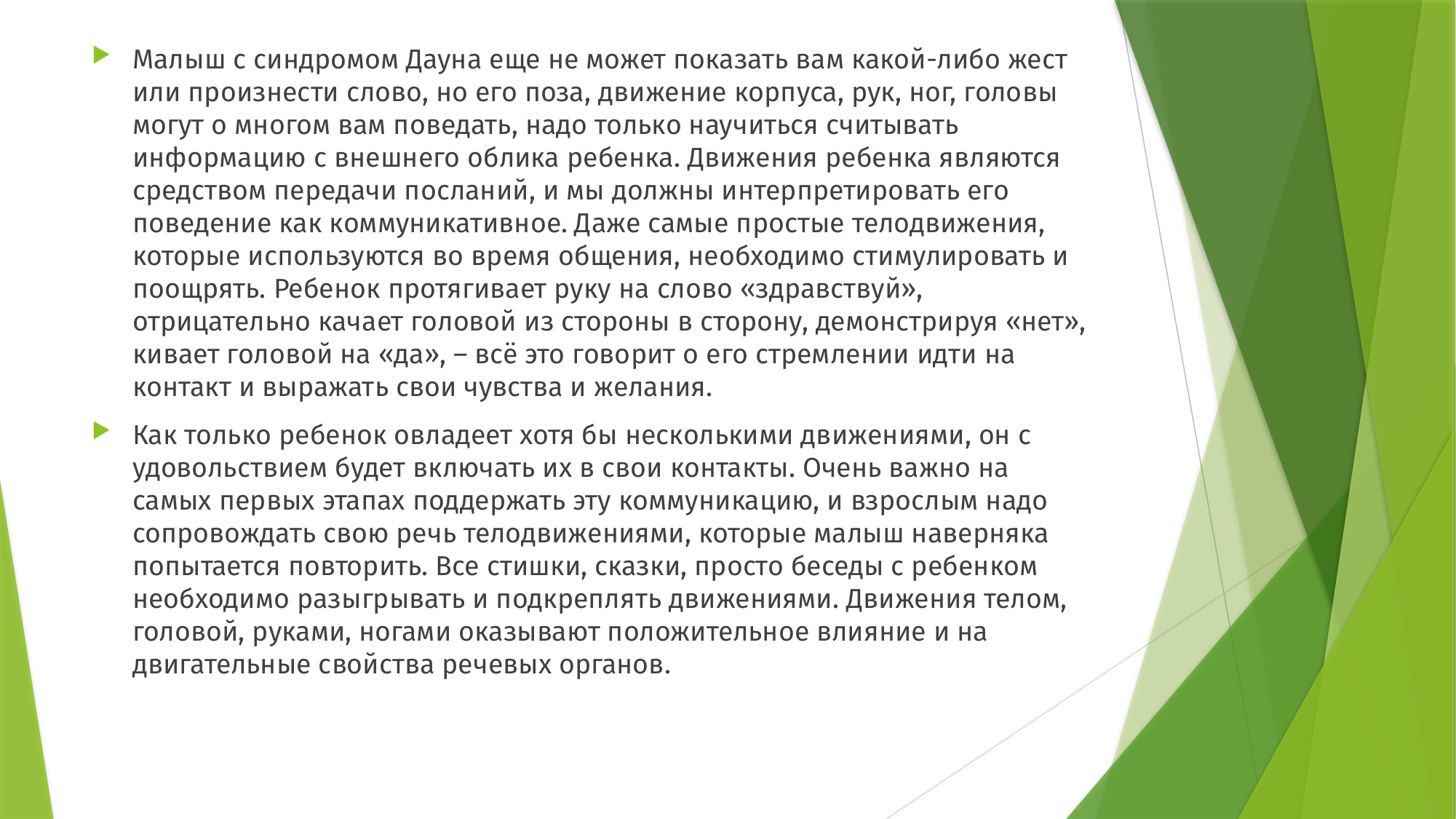

Малыш с синдромом Дауна еще не может показать вам какой-либо жест или произнести слово, но его поза, движение корпуса, рук, ног, головы могут о многом вам поведать, надо только научиться считывать информацию с внешнего облика ребенка. Движения ребенка являются средством передачи посланий, и мы должны интерпретировать его поведение как коммуникативное. Даже самые простые телодвижения, которые используются во время общения, необходимо стимулировать и поощрять. Ребенок протягивает руку на слово «здравствуй», отрицательно качает головой из стороны в сторону, демонстрируя «нет», кивает головой на «да», – всё это говорит о его стремлении идти на контакт и выражать свои чувства и желания.
Как только ребенок овладеет хотя бы несколькими движениями, он с удовольствием будет включать их в свои контакты. Очень важно на самых первых этапах поддержать эту коммуникацию, и взрослым надо сопровождать свою речь телодвижениями, которые малыш наверняка попытается повторить. Все стишки, сказки, просто беседы с ребенком необходимо разыгрывать и подкреплять движениями. Движения телом, головой, руками, ногами оказывают положительное влияние и на двигательные свойства речевых органов.